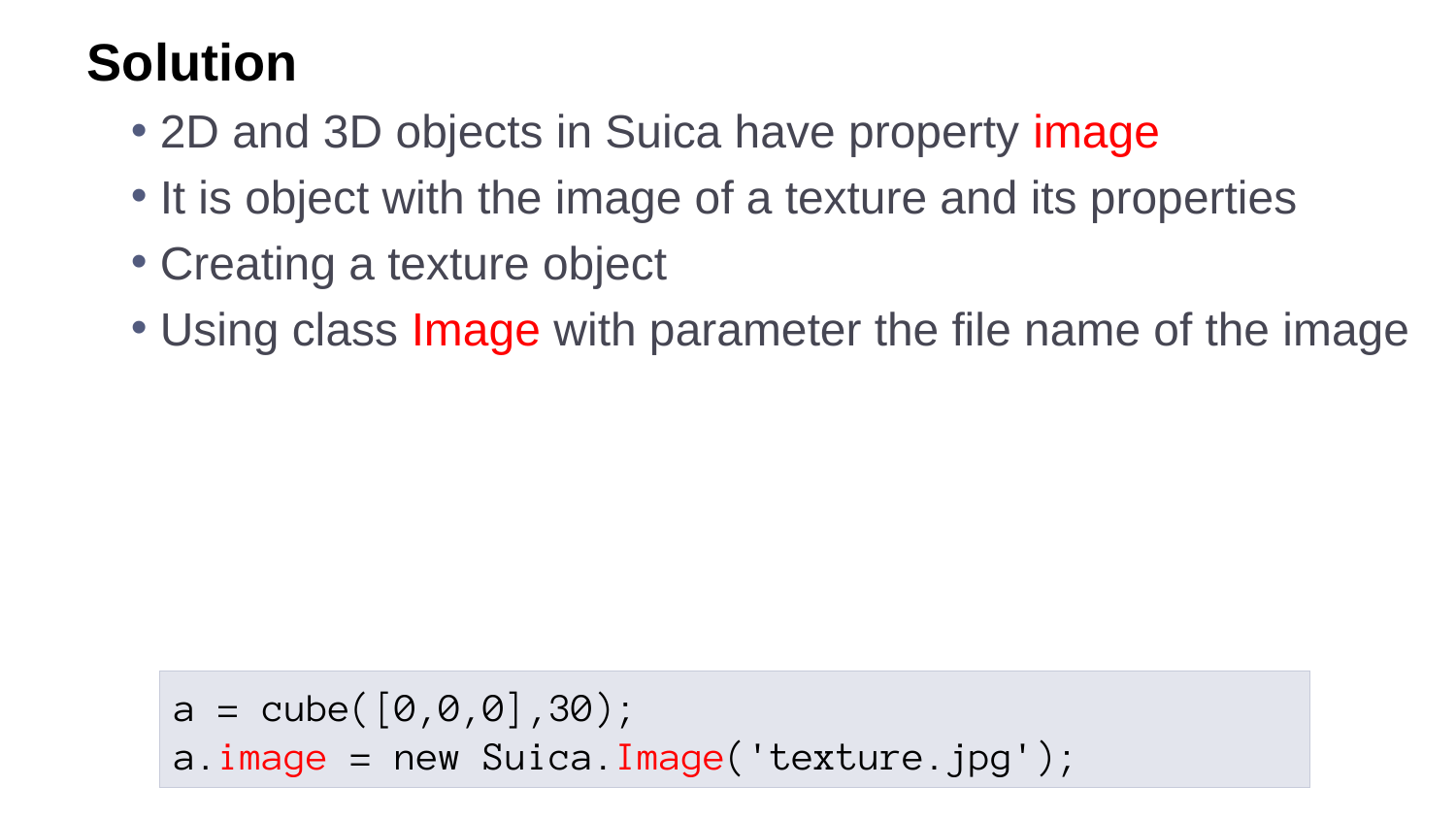

Solution
2D and 3D objects in Suica have property image
It is object with the image of a texture and its properties
Creating a texture object
Using class Image with parameter the file name of the image
a = cube([0,0,0],30);
a.image = new Suica.Image('texture.jpg');